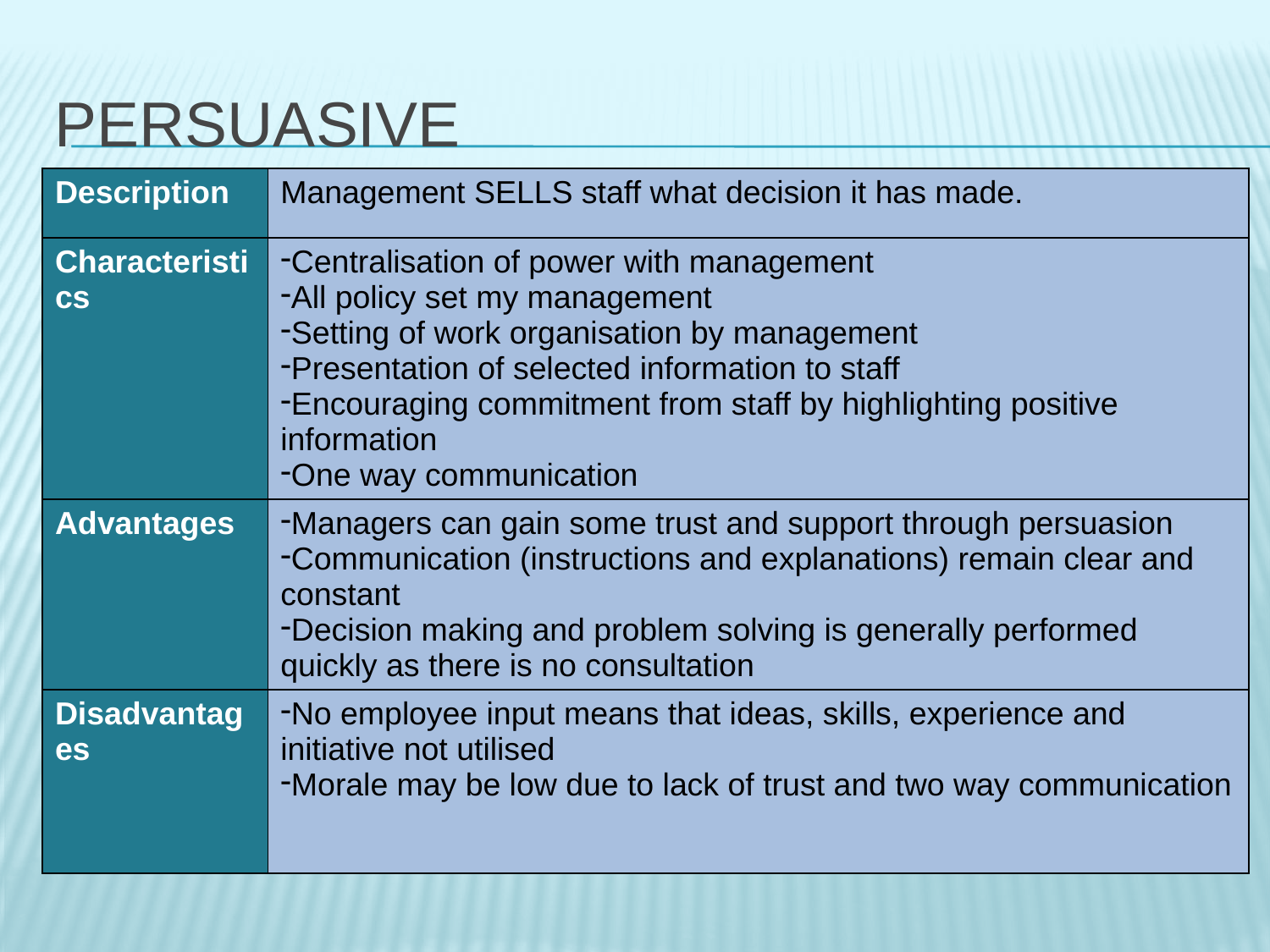

# Persuasive
| Description | Management SELLS staff what decision it has made. |
| --- | --- |
| Characteristics | Centralisation of power with management All policy set my management Setting of work organisation by management Presentation of selected information to staff Encouraging commitment from staff by highlighting positive information One way communication |
| Advantages | Managers can gain some trust and support through persuasion Communication (instructions and explanations) remain clear and constant Decision making and problem solving is generally performed quickly as there is no consultation |
| Disadvantages | No employee input means that ideas, skills, experience and initiative not utilised Morale may be low due to lack of trust and two way communication |